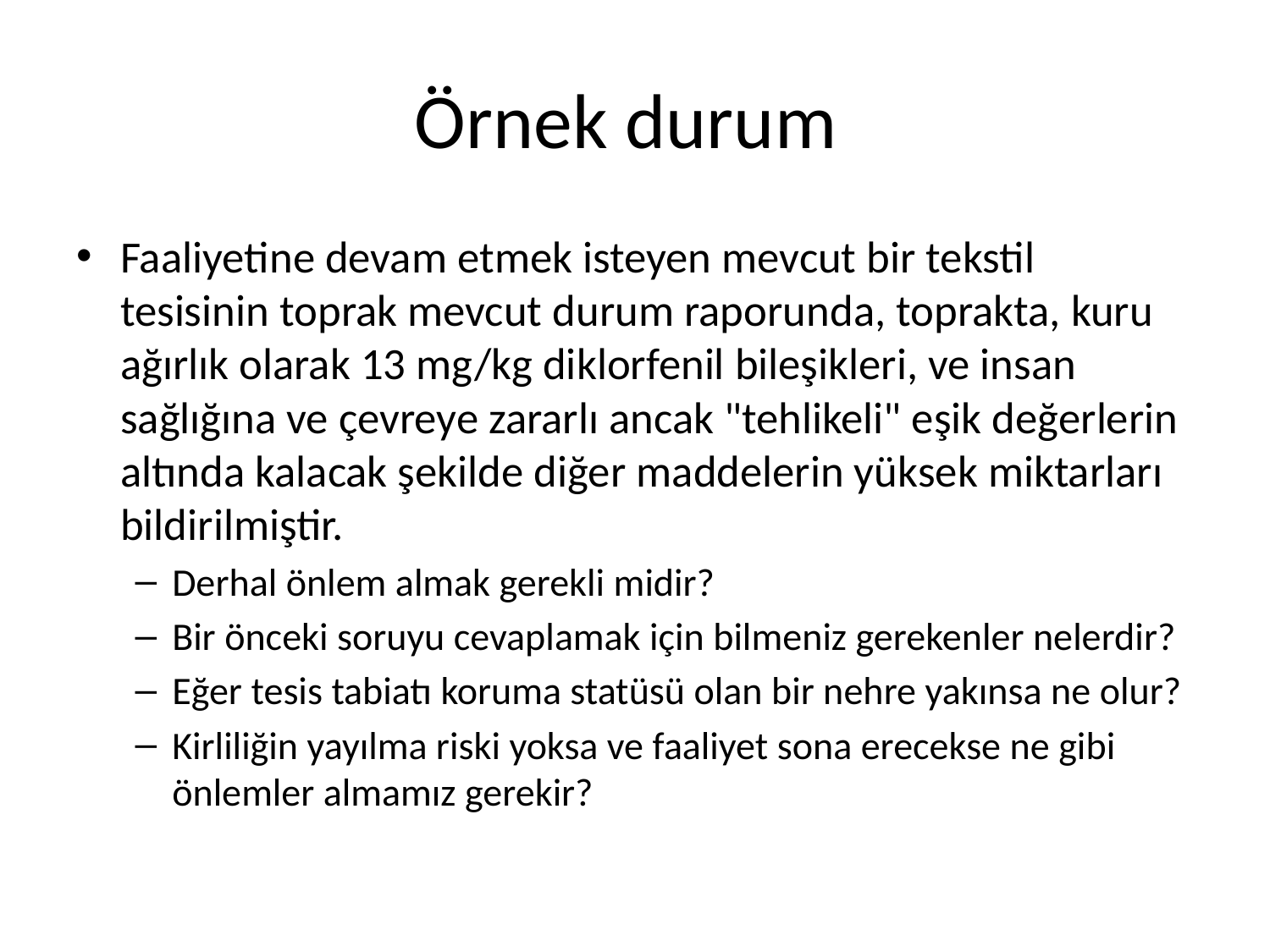

# Örnek durum
Faaliyetine devam etmek isteyen mevcut bir tekstil tesisinin toprak mevcut durum raporunda, toprakta, kuru ağırlık olarak 13 mg/kg diklorfenil bileşikleri, ve insan sağlığına ve çevreye zararlı ancak "tehlikeli" eşik değerlerin altında kalacak şekilde diğer maddelerin yüksek miktarları bildirilmiştir.
Derhal önlem almak gerekli midir?
Bir önceki soruyu cevaplamak için bilmeniz gerekenler nelerdir?
Eğer tesis tabiatı koruma statüsü olan bir nehre yakınsa ne olur?
Kirliliğin yayılma riski yoksa ve faaliyet sona erecekse ne gibi önlemler almamız gerekir?